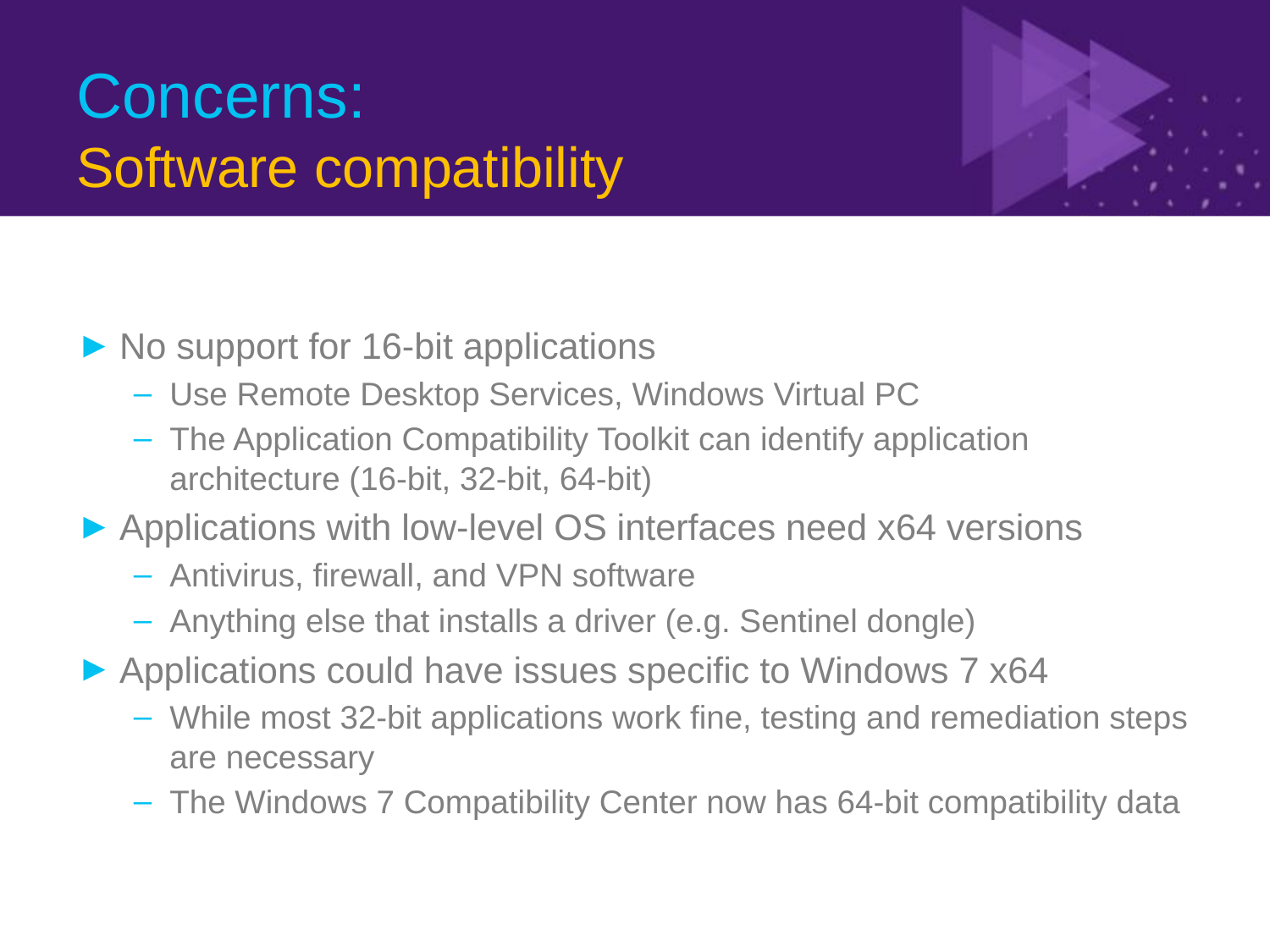

# Concerns: Software compatibility
No support for 16-bit applications
Use Remote Desktop Services, Windows Virtual PC
The Application Compatibility Toolkit can identify application architecture (16-bit, 32-bit, 64-bit)
Applications with low-level OS interfaces need x64 versions
Antivirus, firewall, and VPN software
Anything else that installs a driver (e.g. Sentinel dongle)
Applications could have issues specific to Windows 7 x64
While most 32-bit applications work fine, testing and remediation steps are necessary
The Windows 7 Compatibility Center now has 64-bit compatibility data